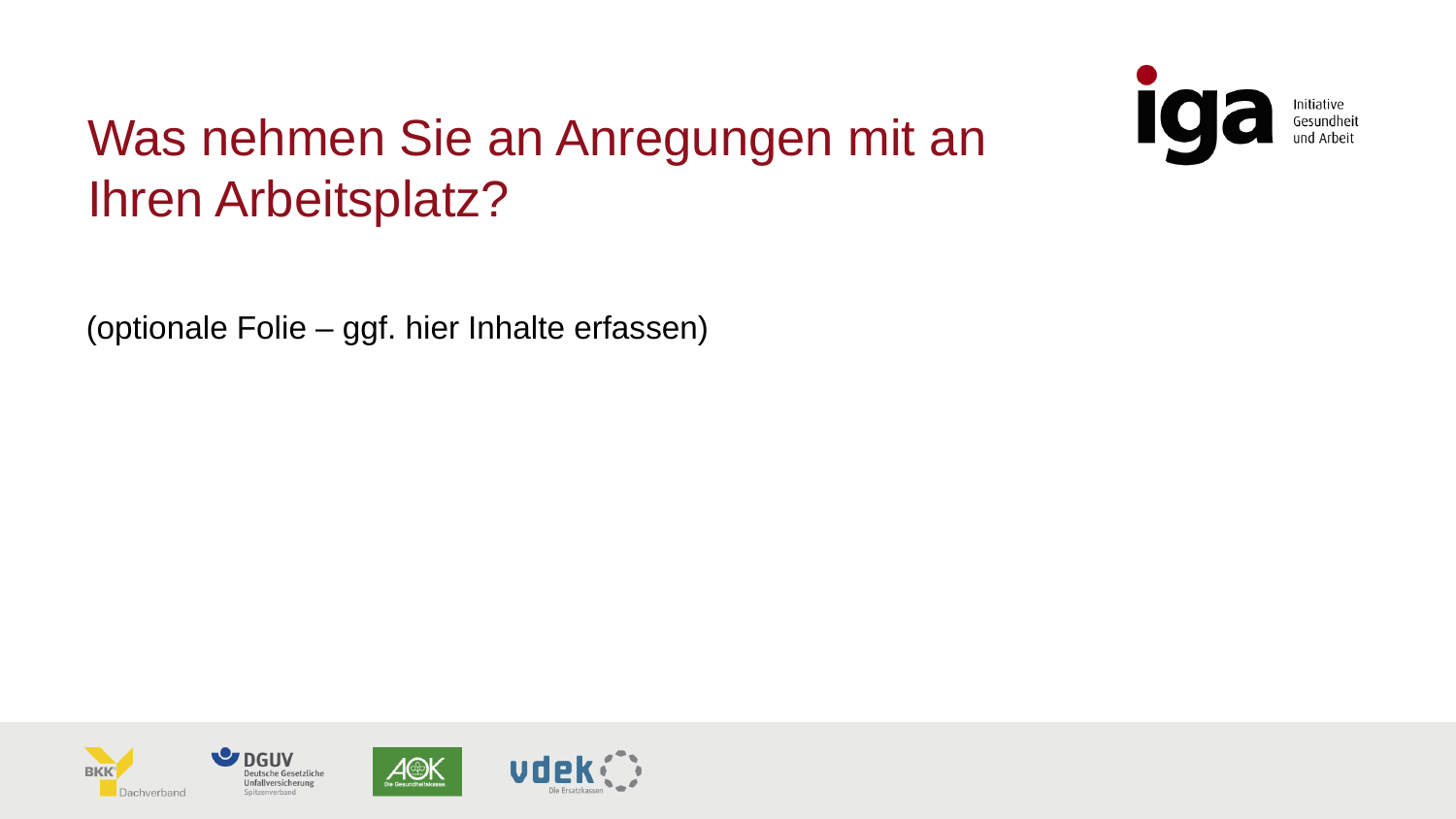

# Was nehmen Sie an Anregungen mit an Ihren Arbeitsplatz?
(optionale Folie – ggf. hier Inhalte erfassen)